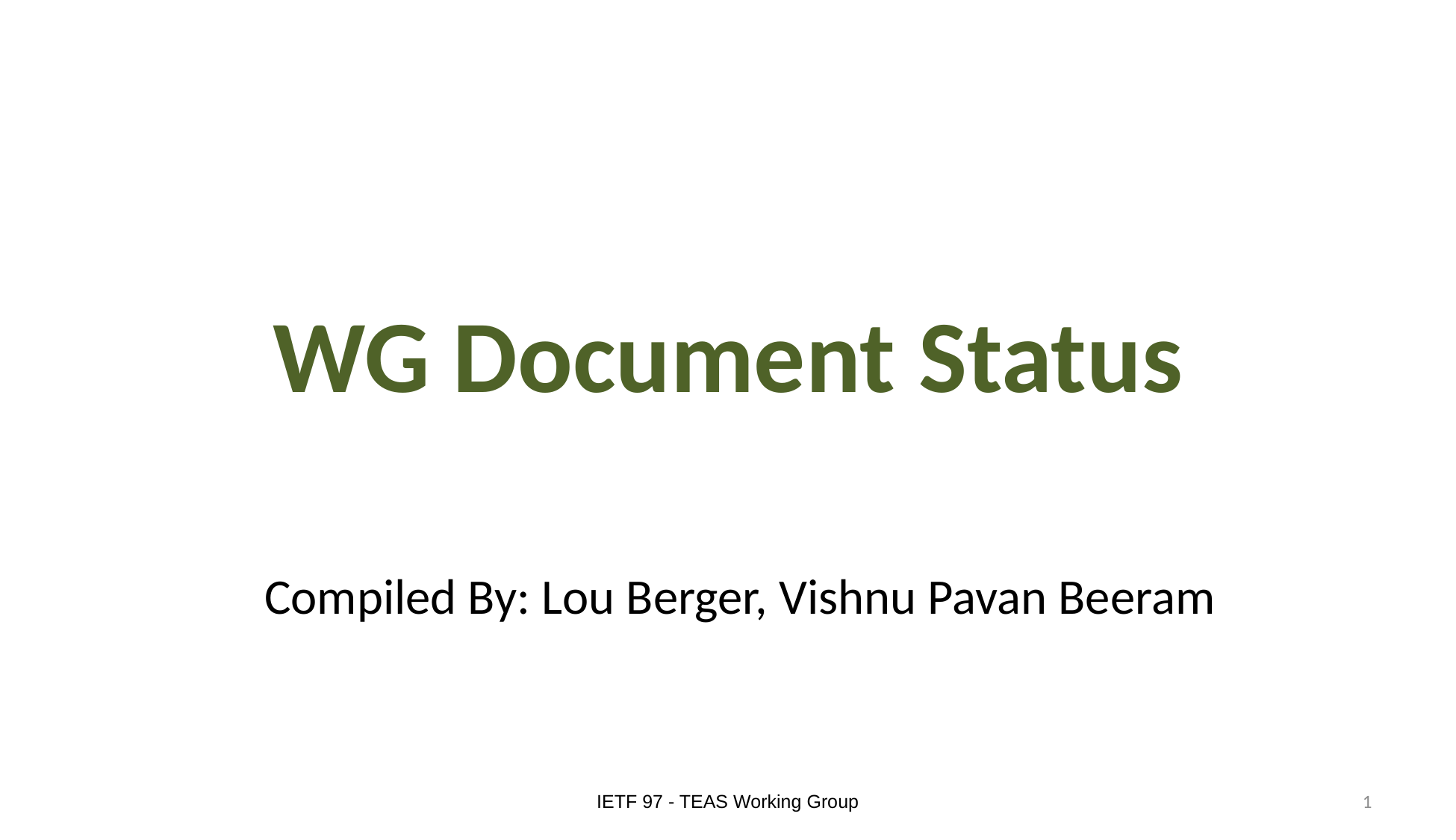

# WG Document Status
Compiled By: Lou Berger, Vishnu Pavan Beeram
IETF 97 - TEAS Working Group
1